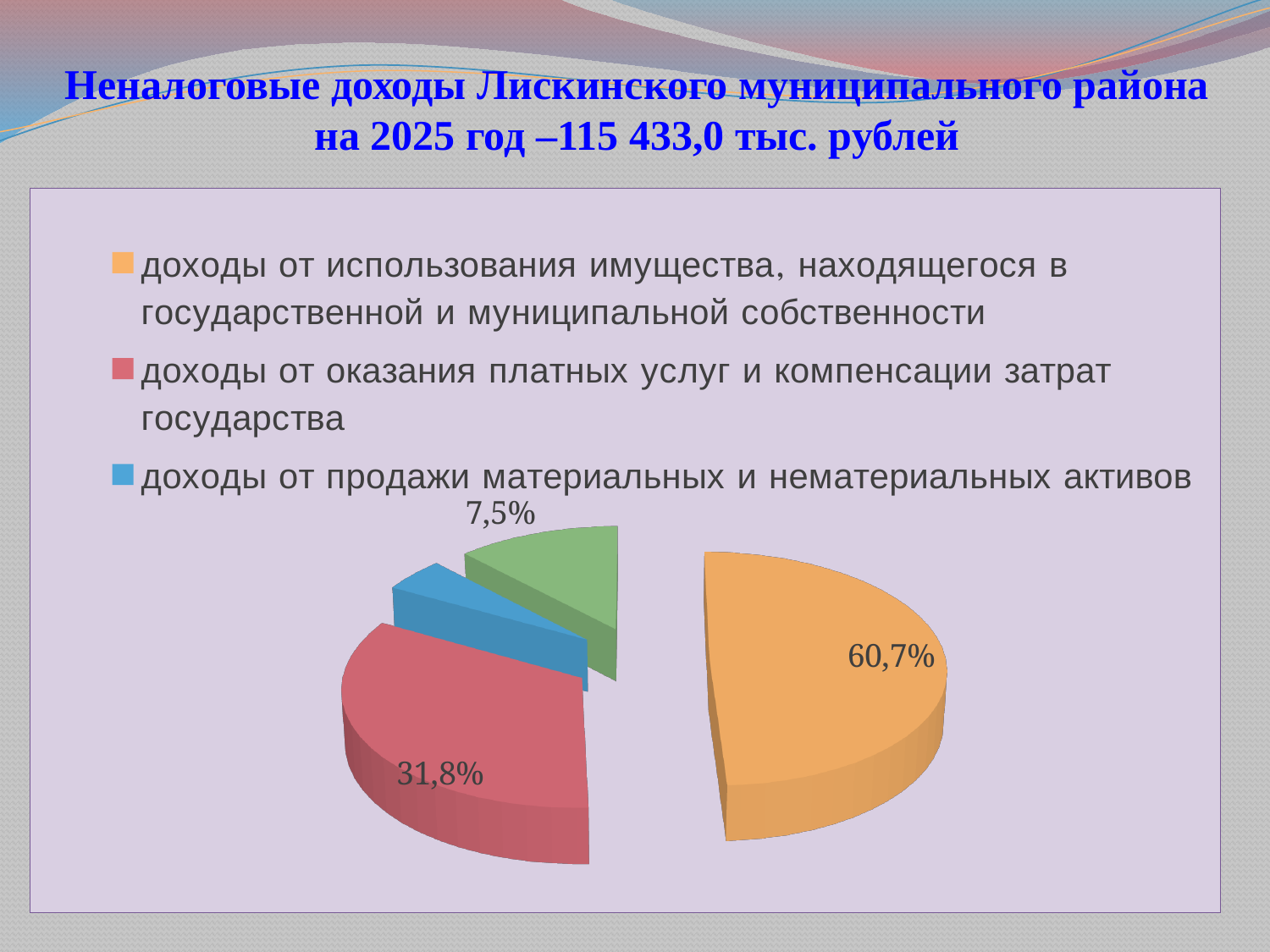

# Неналоговые доходы Лискинского муниципального района на 2025 год –115 433,0 тыс. рублей

[unsupported chart]